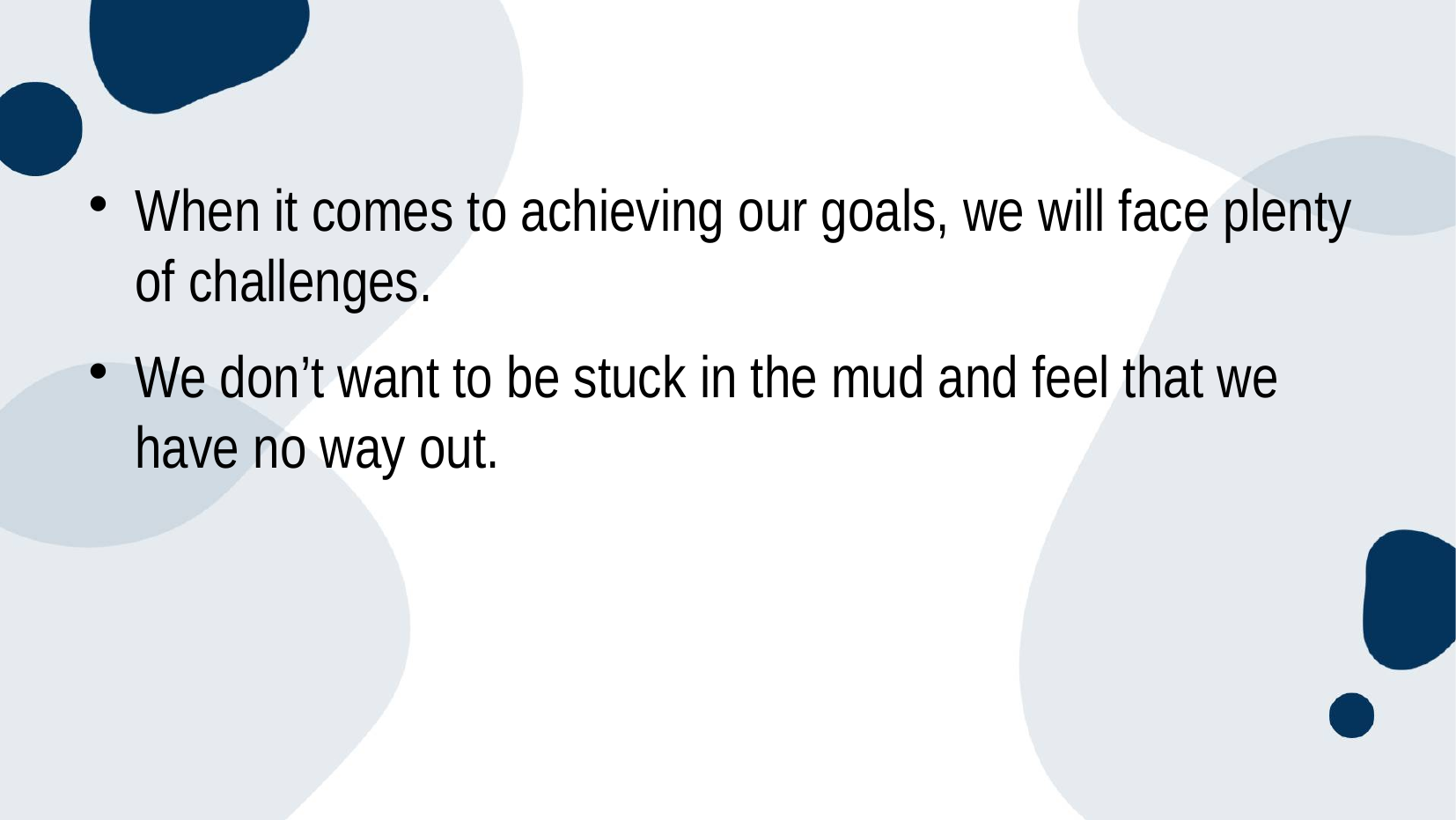

#
When it comes to achieving our goals, we will face plenty of challenges.
We don’t want to be stuck in the mud and feel that we have no way out.